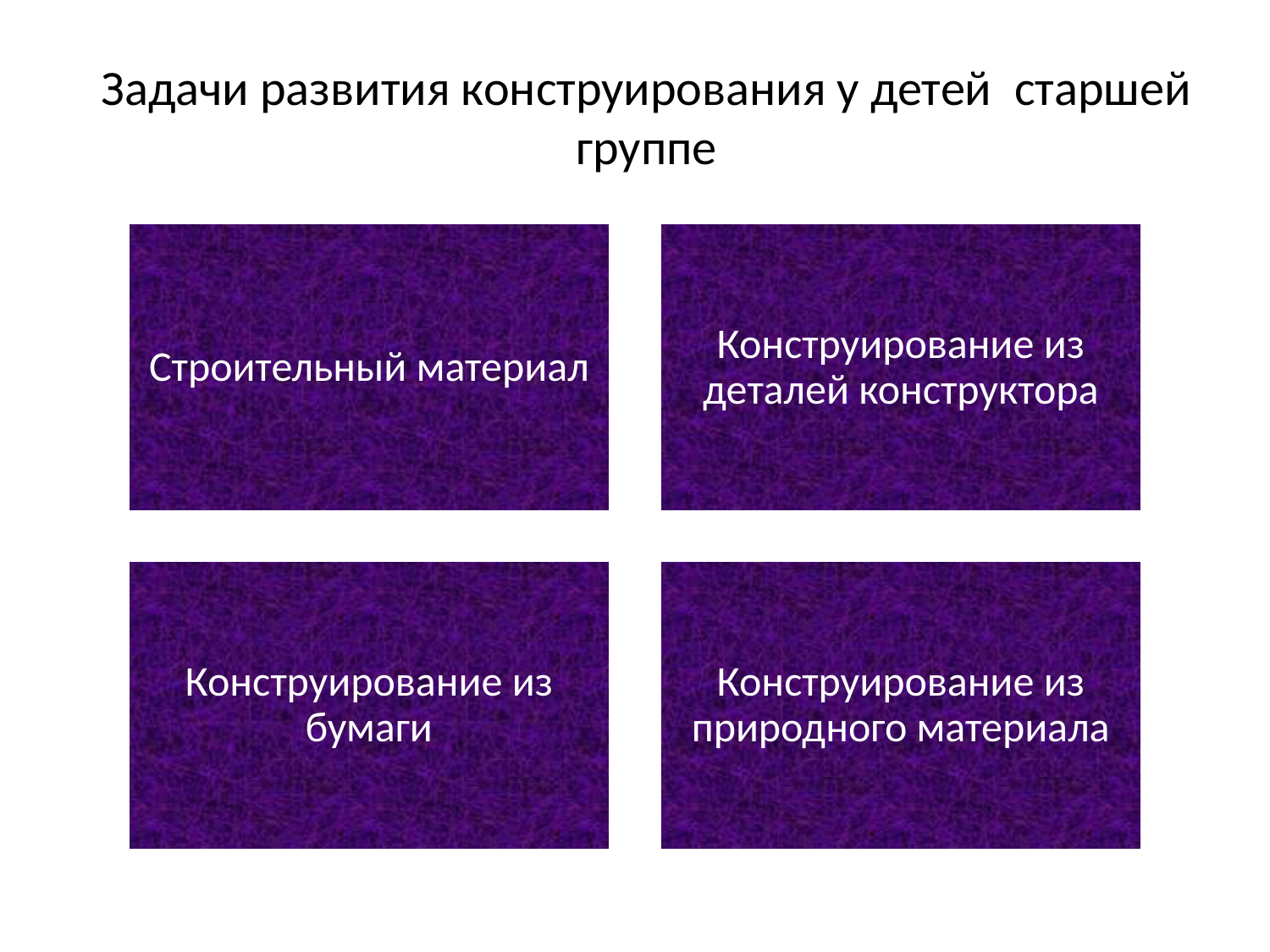

# Задачи развития конструирования у детей  старшей группе
Строительный материал
Конструирование из деталей конструктора
Конструирование из бумаги
Конструирование из природного материала